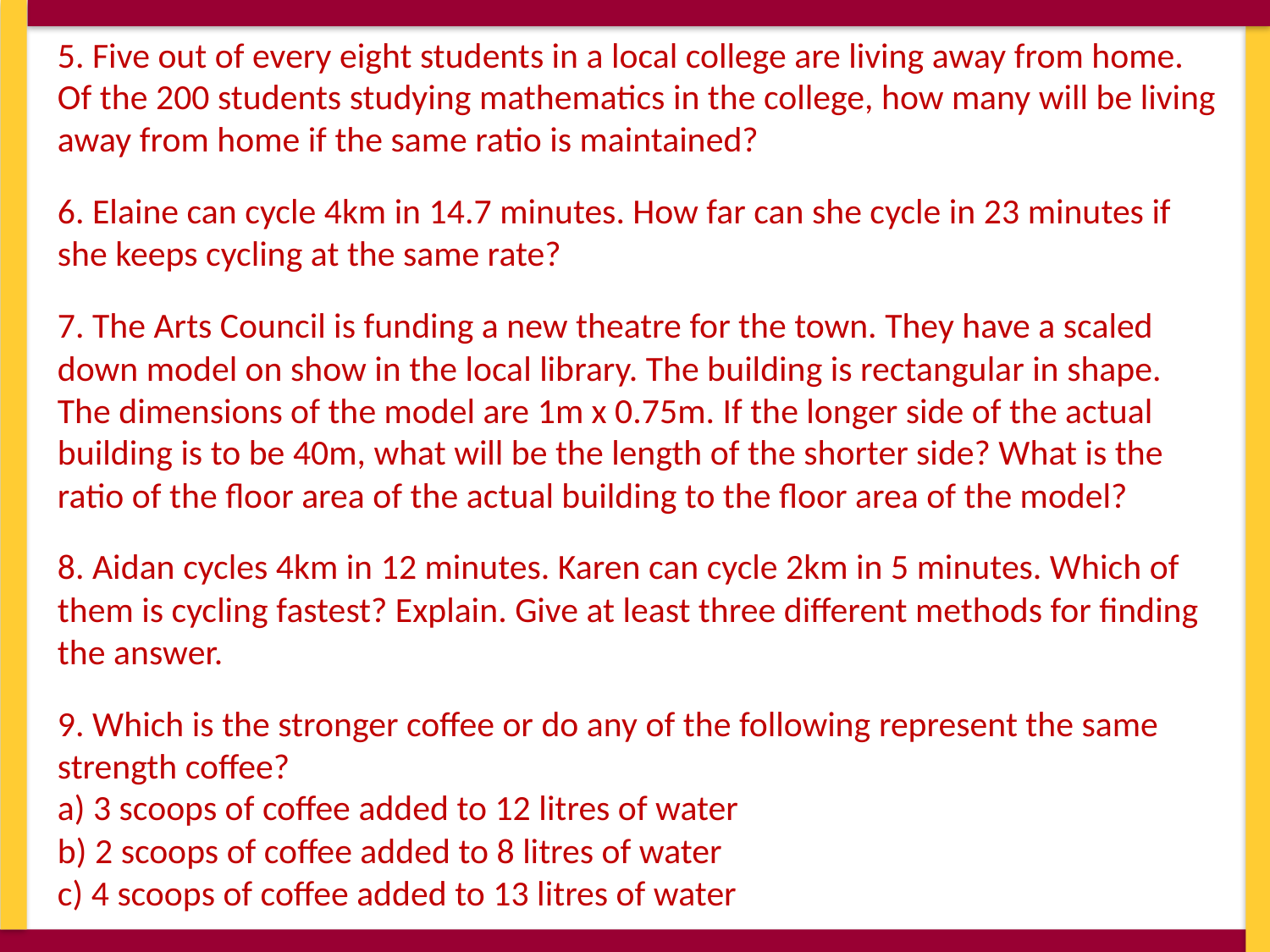

5. Five out of every eight students in a local college are living away from home. Of the 200 students studying mathematics in the college, how many will be living away from home if the same ratio is maintained?

6. Elaine can cycle 4km in 14.7 minutes. How far can she cycle in 23 minutes if she keeps cycling at the same rate?

7. The Arts Council is funding a new theatre for the town. They have a scaled down model on show in the local library. The building is rectangular in shape. The dimensions of the model are 1m x 0.75m. If the longer side of the actual building is to be 40m, what will be the length of the shorter side? What is the ratio of the floor area of the actual building to the floor area of the model?

8. Aidan cycles 4km in 12 minutes. Karen can cycle 2km in 5 minutes. Which of them is cycling fastest? Explain. Give at least three different methods for finding the answer.

9. Which is the stronger coffee or do any of the following represent the same strength coffee?
a) 3 scoops of coffee added to 12 litres of water
b) 2 scoops of coffee added to 8 litres of water
c) 4 scoops of coffee added to 13 litres of water